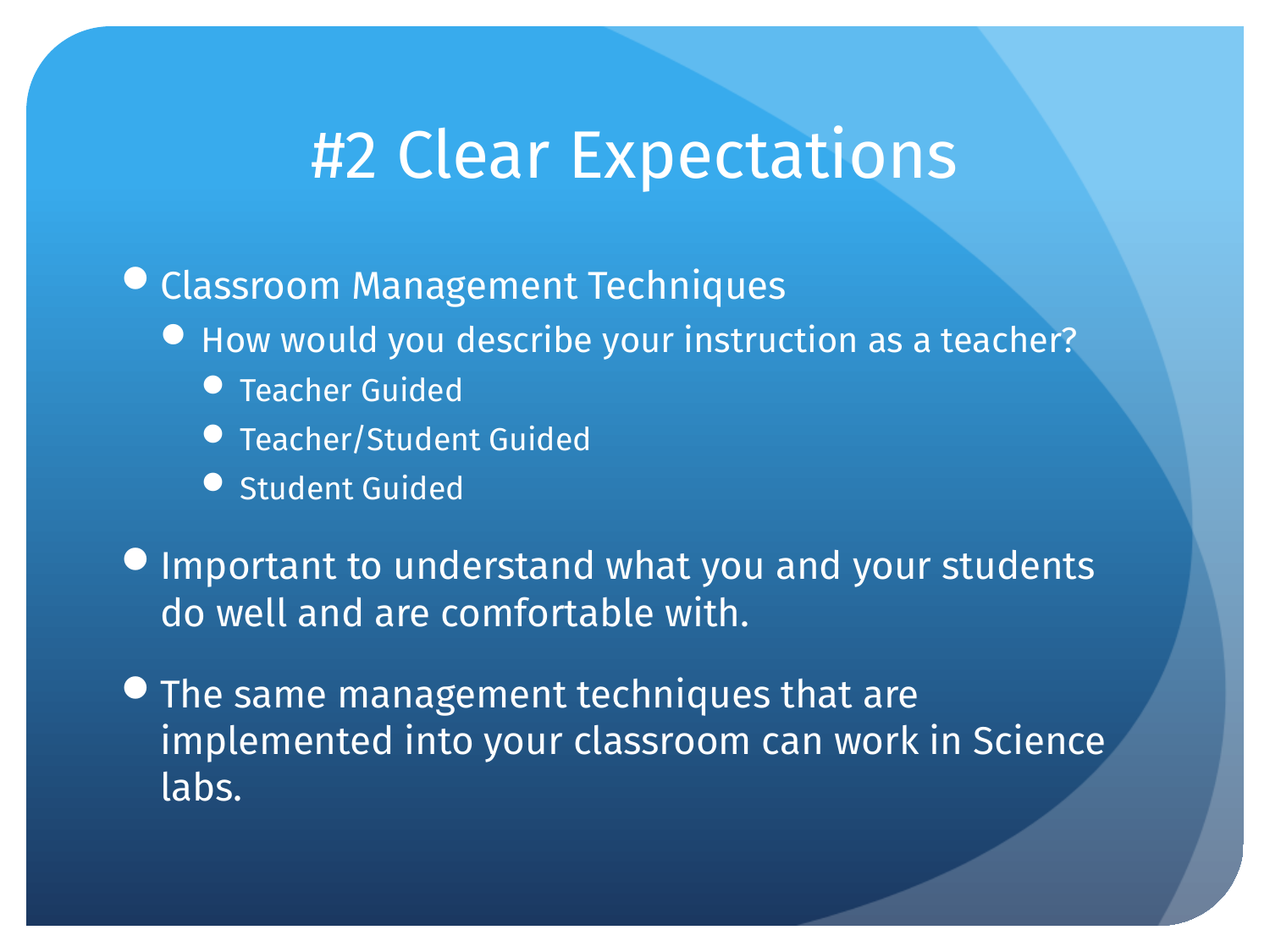

# #2 Clear Expectations
Classroom Management Techniques
How would you describe your instruction as a teacher?
Teacher Guided
Teacher/Student Guided
Student Guided
Important to understand what you and your students do well and are comfortable with.
The same management techniques that are implemented into your classroom can work in Science labs.